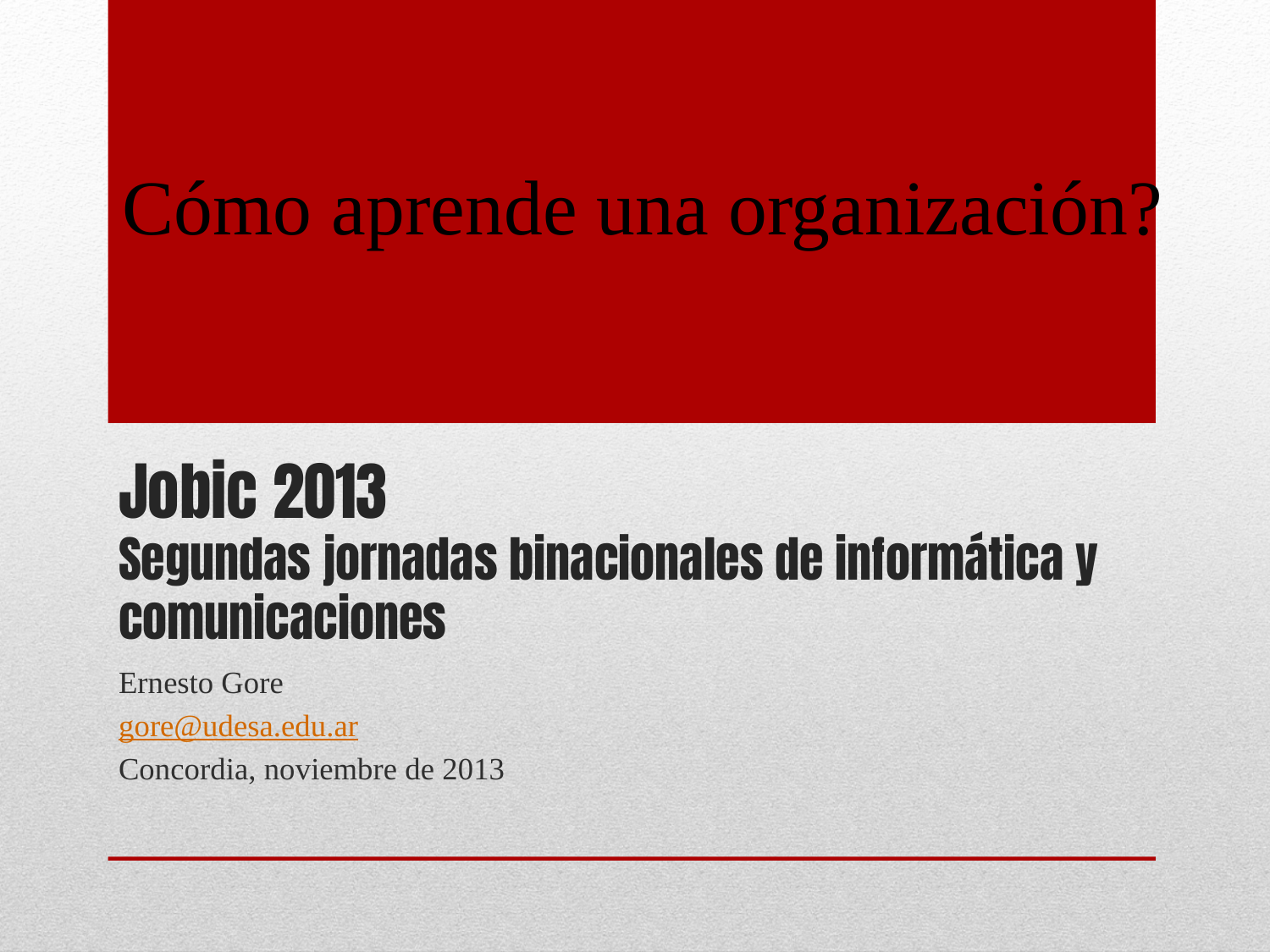

Cómo aprende una organización?
# Jobic 2013 Segundas jornadas binacionales de informática y comunicaciones
Ernesto Gore
gore@udesa.edu.ar
Concordia, noviembre de 2013